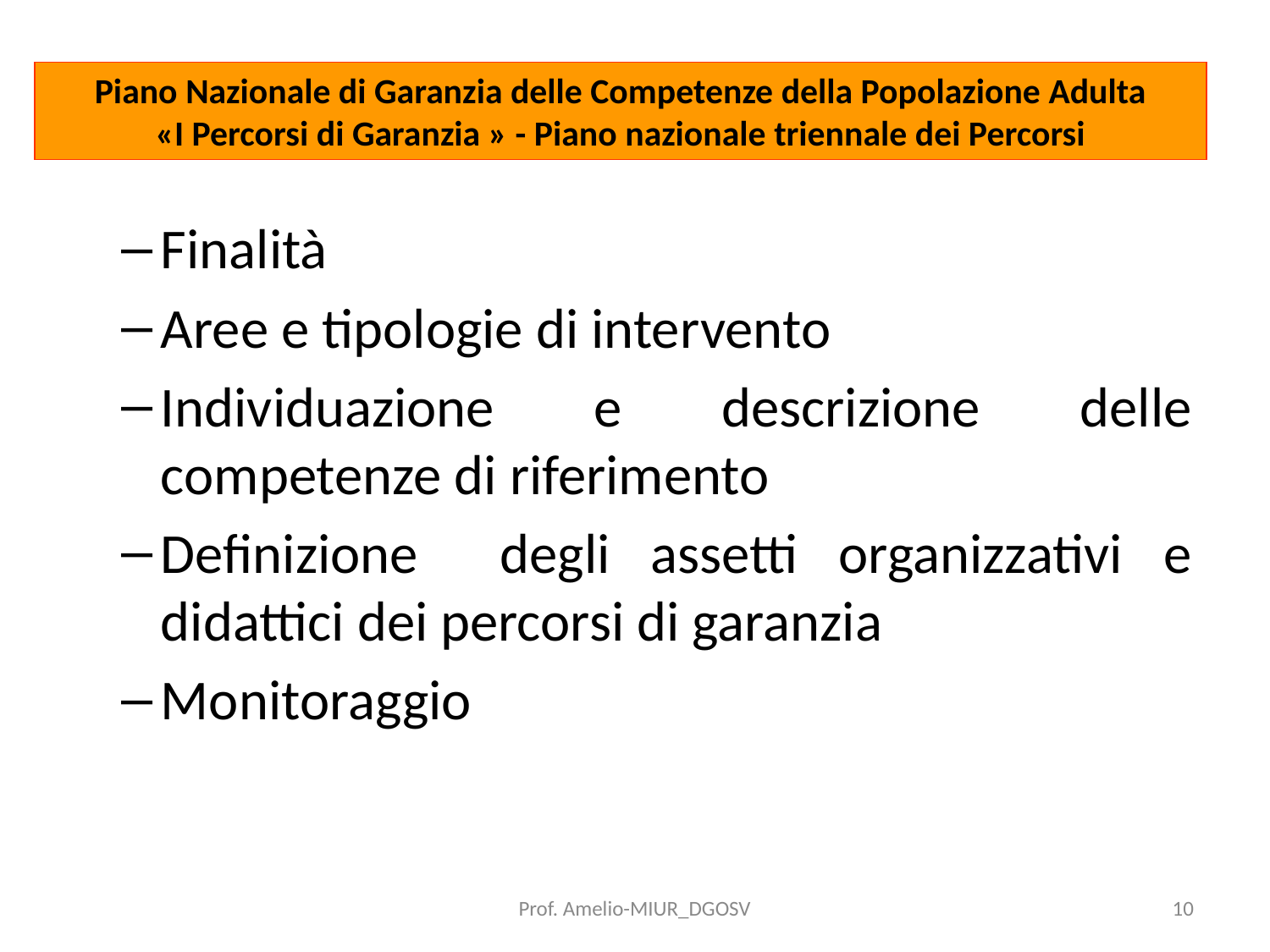

#
Piano Nazionale di Garanzia delle Competenze della Popolazione Adulta
«I Percorsi di Garanzia » - Piano nazionale triennale dei Percorsi
Finalità
Aree e tipologie di intervento
Individuazione e descrizione delle competenze di riferimento
Definizione  degli assetti organizzativi e didattici dei percorsi di garanzia
Monitoraggio

Prof. Amelio-MIUR_DGOSV
10